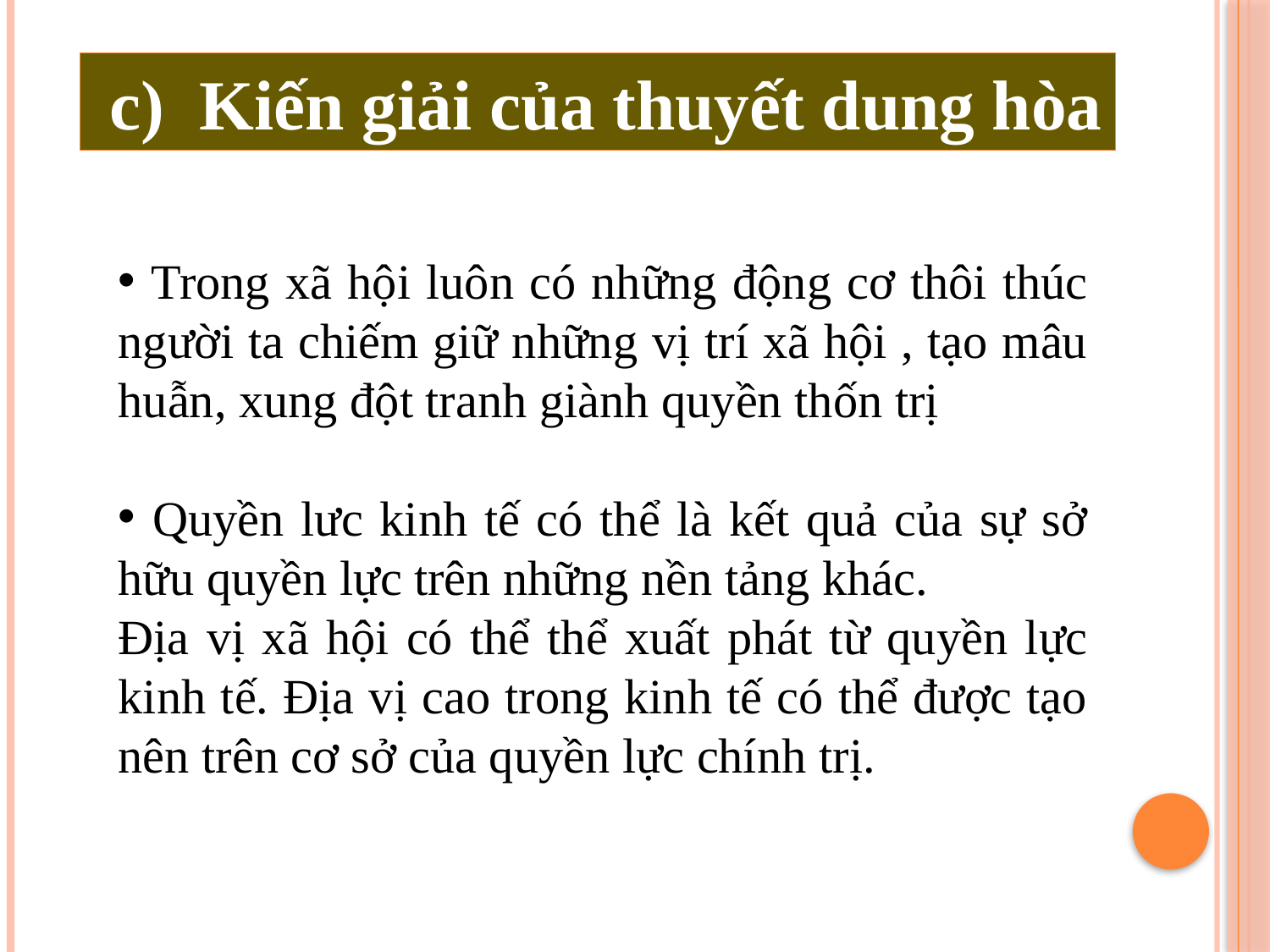

c)  Kiến giải của thuyết dung hòa
 Trong xã hội luôn có những động cơ thôi thúc người ta chiếm giữ những vị trí xã hội , tạo mâu huẫn, xung đột tranh giành quyền thốn trị

 Quyền lưc kinh tế có thể là kết quả của sự sở hữu quyền lực trên những nền tảng khác.
Địa vị xã hội có thể thể xuất phát từ quyền lực kinh tế. Địa vị cao trong kinh tế có thể được tạo nên trên cơ sở của quyền lực chính trị.